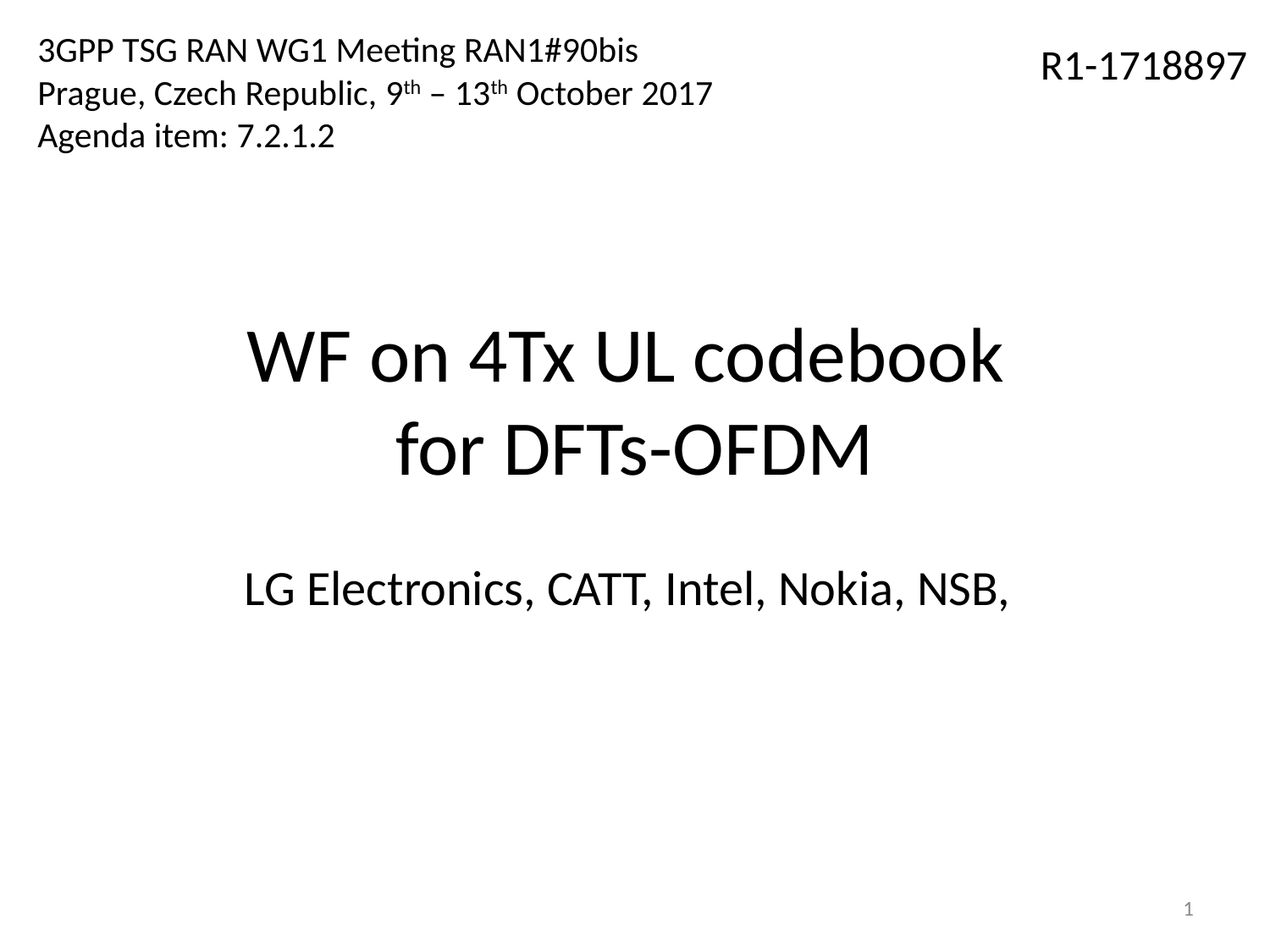

3GPP TSG RAN WG1 Meeting RAN1#90bis
Prague, Czech Republic, 9th – 13th October 2017
Agenda item: 7.2.1.2
R1-1718897
# WF on 4Tx UL codebook for DFTs-OFDM
LG Electronics, CATT, Intel, Nokia, NSB,
1